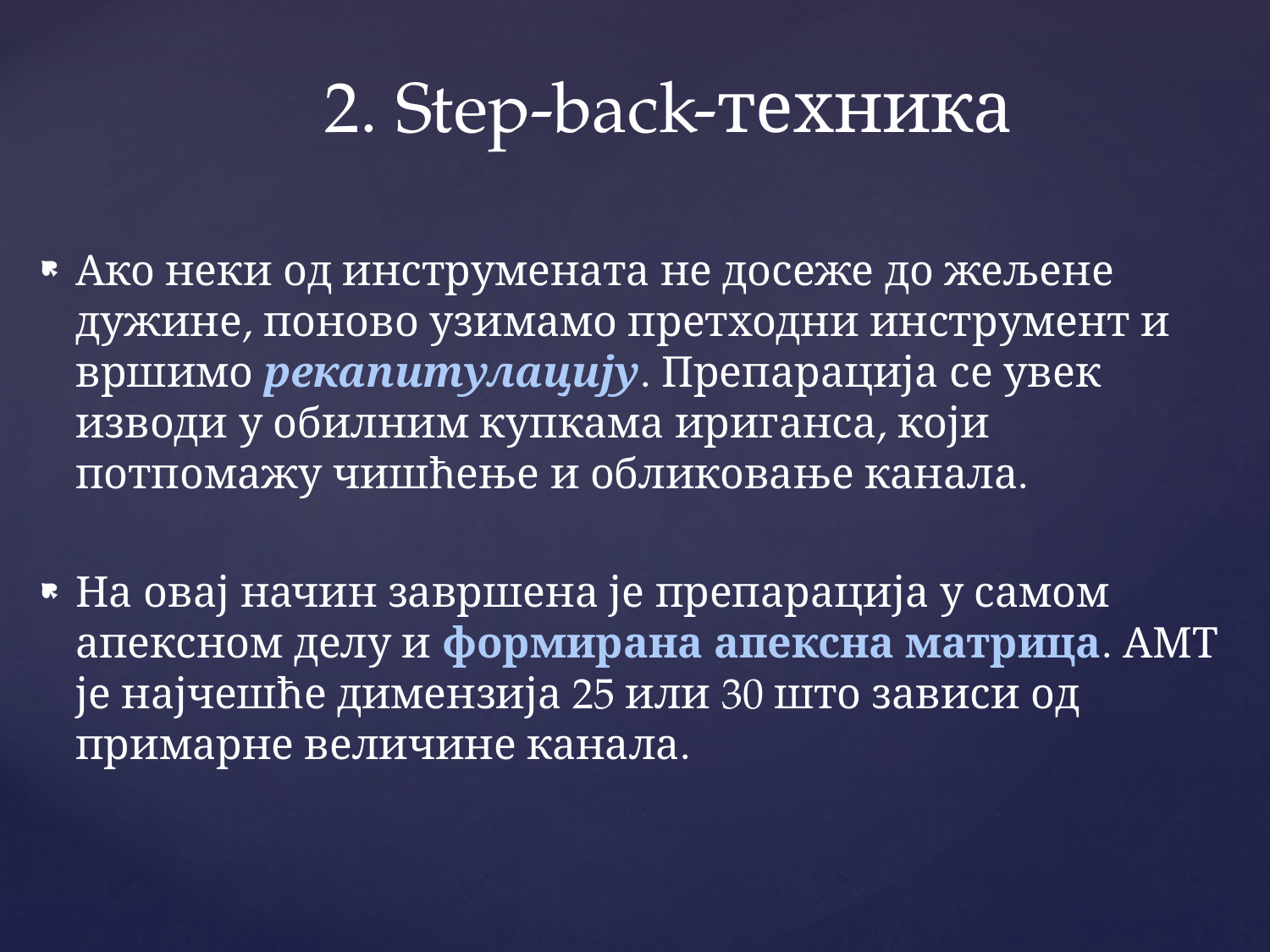

# 2. Step-back-техника
Ако неки од инструмената не досеже до жељене дужине, поново узимамо претходни инструмент и вршимо рекапитулацију. Препарација се увек изводи у обилним купкама ириганса, који потпомажу чишћење и обликовање канала.

На овај начин завршена је препарација у самом апексном делу и формирана апексна матрица. АМТ је најчешће димензија 25 или 30 што зависи од примарне величине канала.